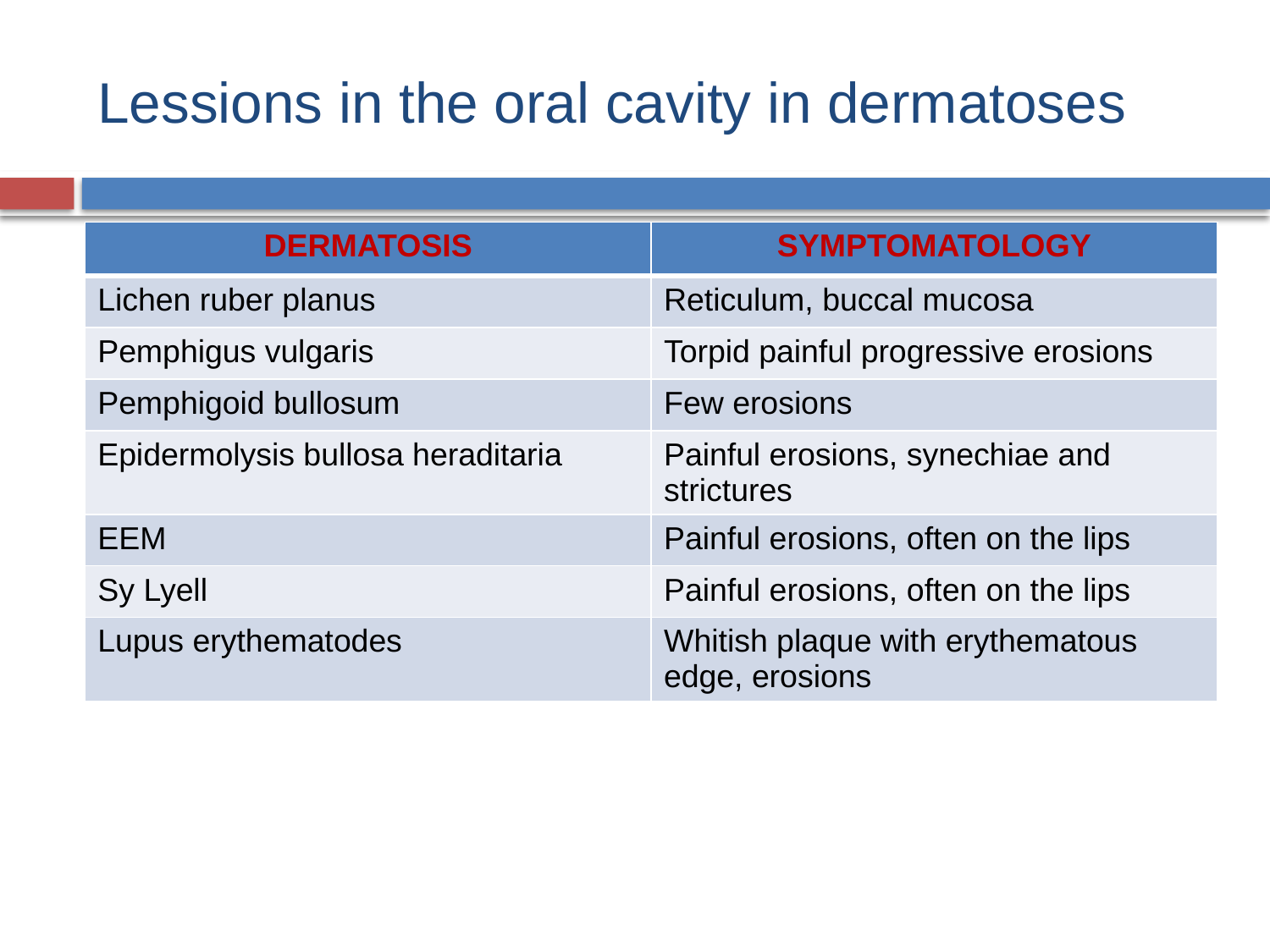

# Lessions in the oral cavity in dermatoses
| DERMATOSIS | SYMPTOMATOLOGY |
| --- | --- |
| Lichen ruber planus | Reticulum, buccal mucosa |
| Pemphigus vulgaris | Torpid painful progressive erosions |
| Pemphigoid bullosum | Few erosions |
| Epidermolysis bullosa heraditaria | Painful erosions, synechiae and strictures |
| EEM | Painful erosions, often on the lips |
| Sy Lyell | Painful erosions, often on the lips |
| Lupus erythematodes | Whitish plaque with erythematous edge, erosions |